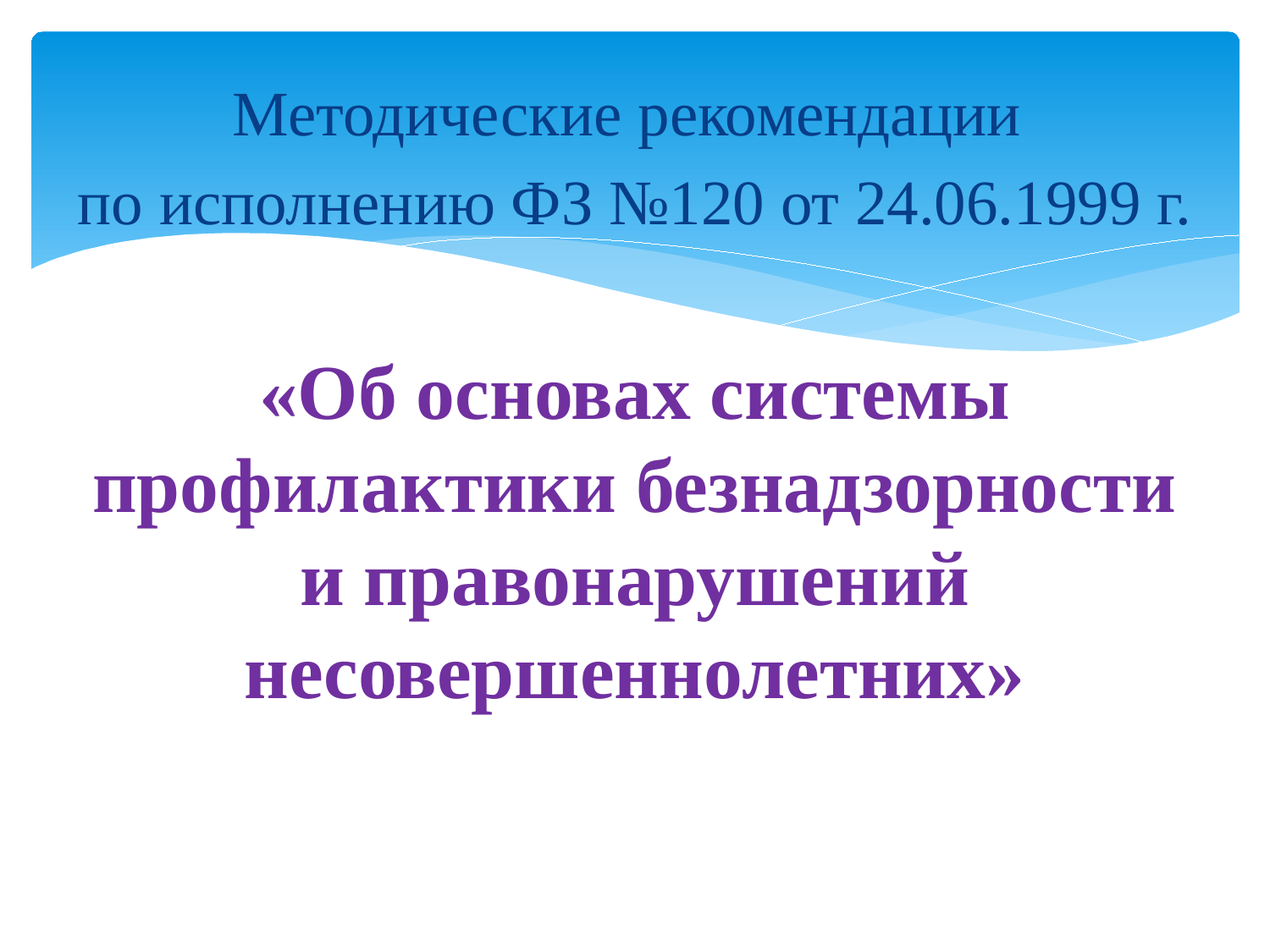

#
Методические рекомендации
по исполнению ФЗ №120 от 24.06.1999 г.

«Об основах системы профилактики безнадзорности и правонарушений несовершеннолетних»